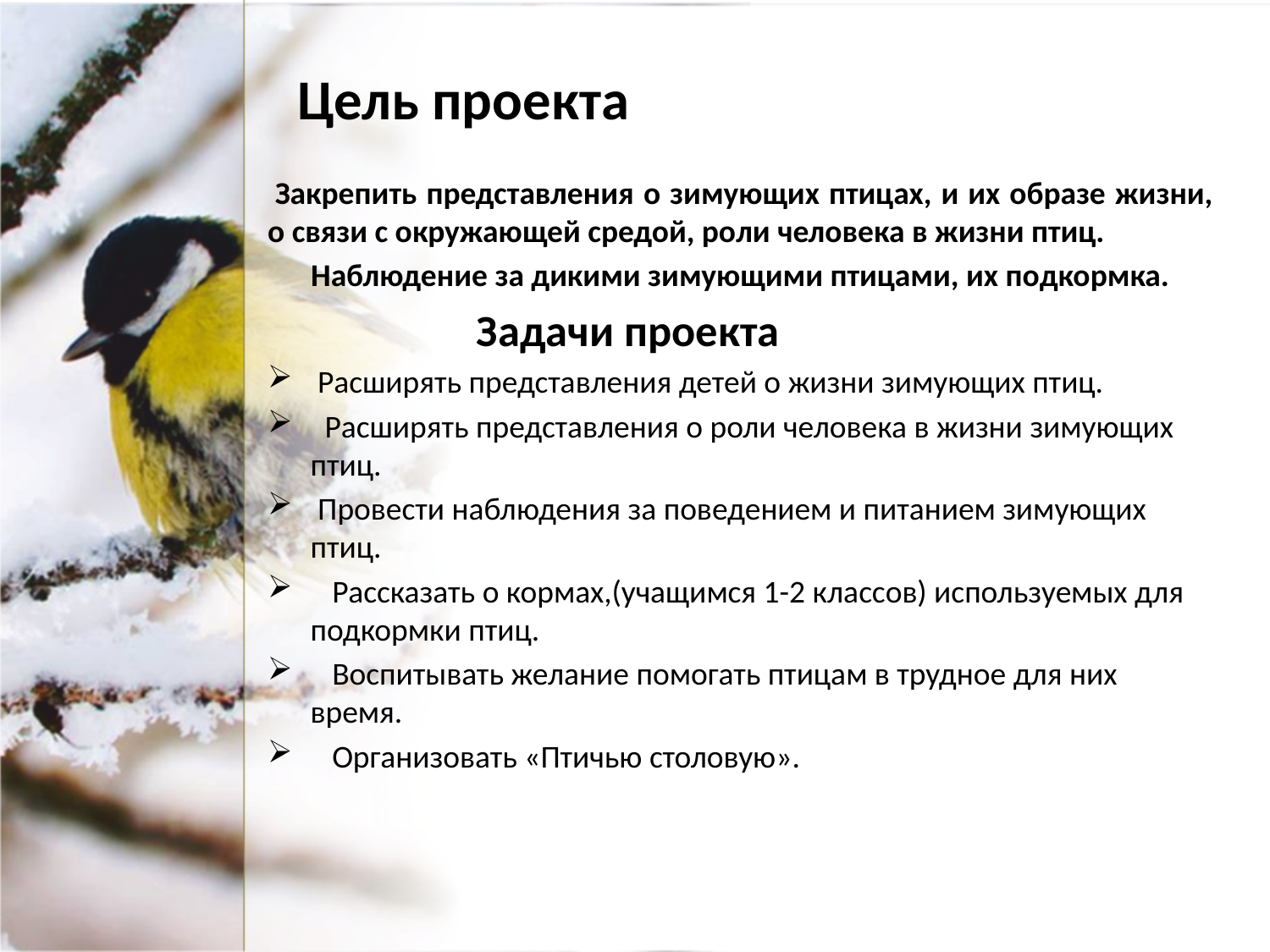

Цель проекта
 Закрепить представления о зимующих птицах, и их образе жизни, о связи с окружающей средой, роли человека в жизни птиц.
      Наблюдение за дикими зимующими птицами, их подкормка.
                     Задачи проекта
 Расширять представления детей о жизни зимующих птиц.
  Расширять представления о роли человека в жизни зимующих птиц.
 Провести наблюдения за поведением и питанием зимующих птиц.
   Рассказать о кормах,(учащимся 1-2 классов) используемых для подкормки птиц.
   Воспитывать желание помогать птицам в трудное для них время.
   Организовать «Птичью столовую».